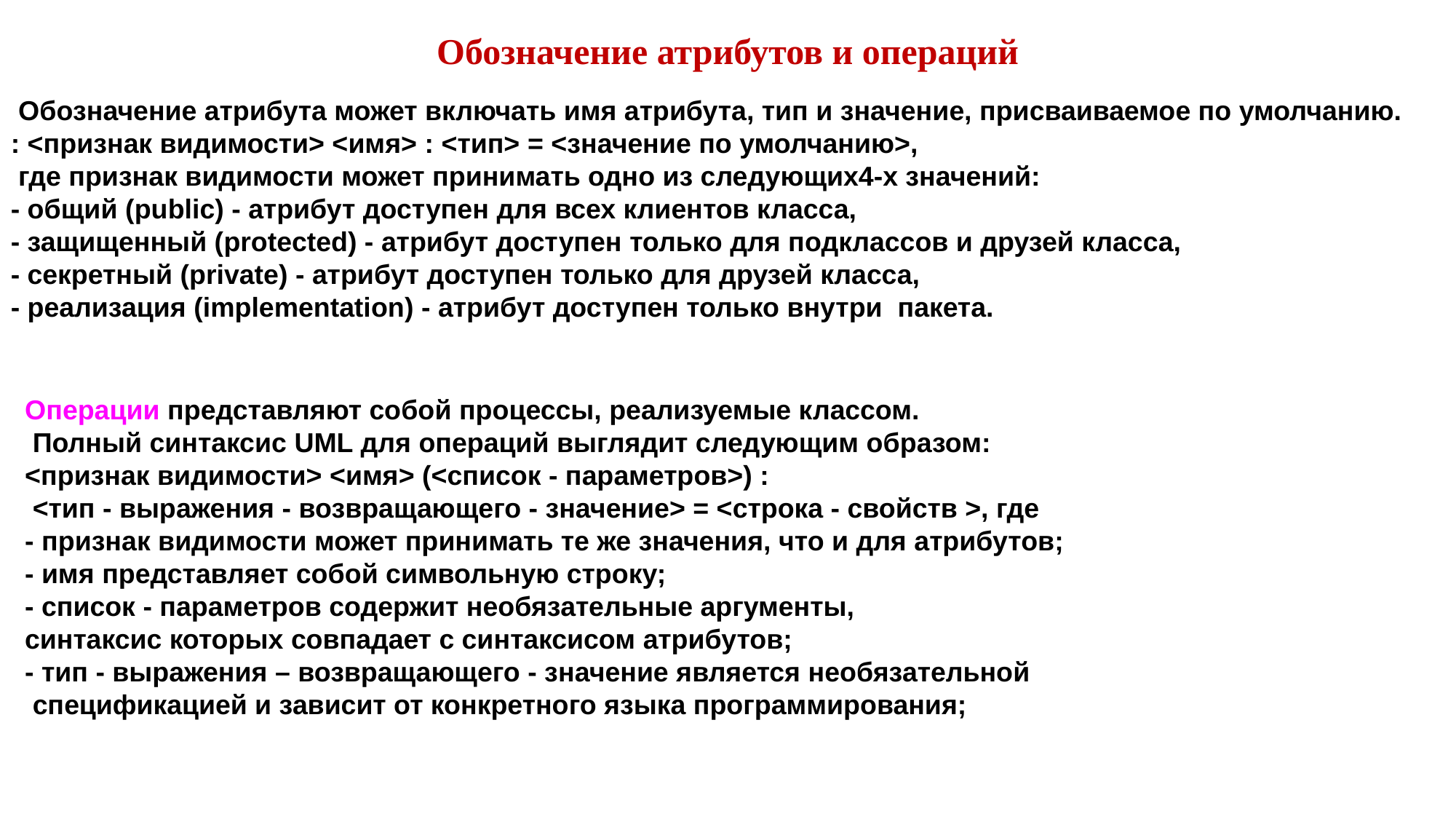

Обозначение атрибутов и операций
 Обозначение атрибута может включать имя атрибута, тип и значение, присваиваемое по умолчанию.
: <признак видимости> <имя> : <тип> = <значение по умолчанию>,
 где признак видимости может принимать одно из следующих4-х значений:
- общий (public) - атрибут доступен для всех клиентов класса,
- защищенный (protected) - атрибут доступен только для подклассов и друзей класса,
- секретный (private) - атрибут доступен только для друзей класса,
- реализация (implementation) - атрибут доступен только внутри  пакета.

Операции представляют собой процессы, реализуемые классом.
 Полный синтаксис UML для операций выглядит следующим образом:
<признак видимости> <имя> (<список - параметров>) :
 <тип - выражения - возвращающего - значение> = <строка - свойств >, где
- признак видимости может принимать те же значения, что и для атрибутов;
- имя представляет собой символьную строку;
- список - параметров содержит необязательные аргументы,
синтаксис которых совпадает с синтаксисом атрибутов;
- тип - выражения – возвращающего - значение является необязательной
 спецификацией и зависит от конкретного языка программирования;